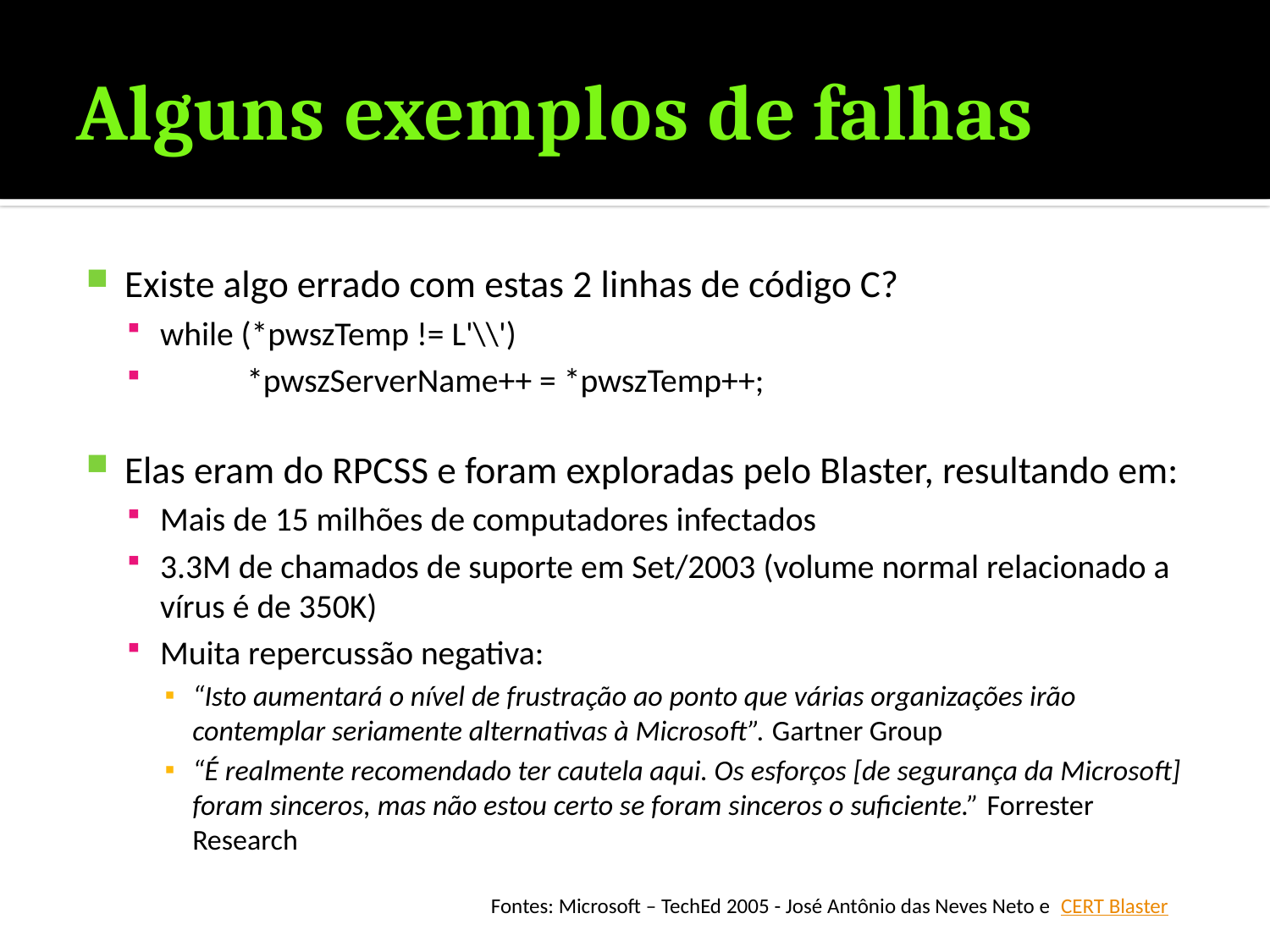

# Alguns exemplos de falhas
Existe algo errado com estas 2 linhas de código C?
while (*pwszTemp != L'\\')
	*pwszServerName++ = *pwszTemp++;

Elas eram do RPCSS e foram exploradas pelo Blaster, resultando em:
Mais de 15 milhões de computadores infectados
3.3M de chamados de suporte em Set/2003 (volume normal relacionado a vírus é de 350K)
Muita repercussão negativa:
“Isto aumentará o nível de frustração ao ponto que várias organizações irão contemplar seriamente alternativas à Microsoft”. Gartner Group
“É realmente recomendado ter cautela aqui. Os esforços [de segurança da Microsoft] foram sinceros, mas não estou certo se foram sinceros o suficiente.” Forrester Research
Fontes: Microsoft – TechEd 2005 - José Antônio das Neves Neto e  CERT Blaster